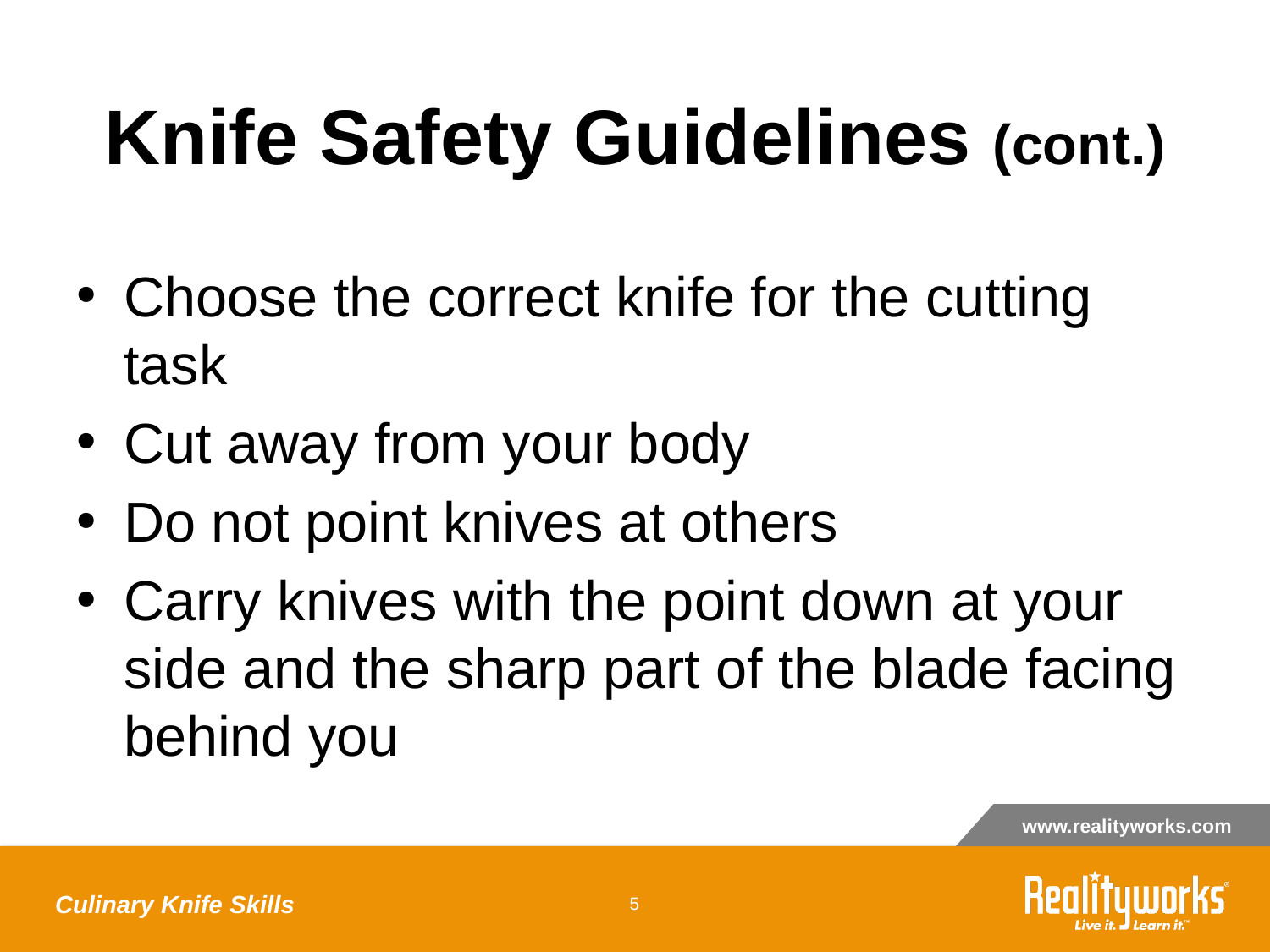

# Knife Safety Guidelines (cont.)
Choose the correct knife for the cutting task
Cut away from your body
Do not point knives at others
Carry knives with the point down at your side and the sharp part of the blade facing behind you

Culinary Knife Skills
5